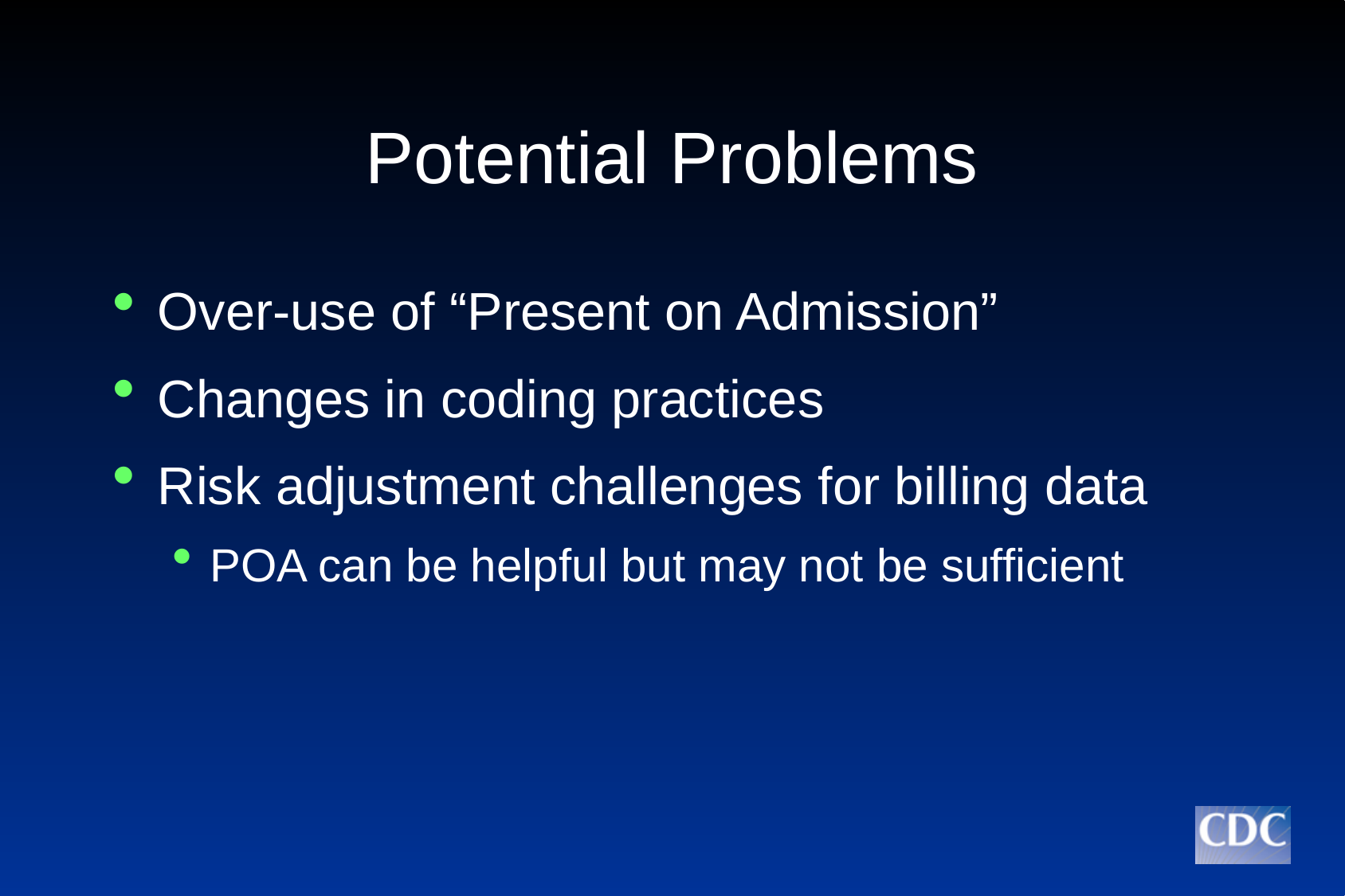

# Potential Problems
Over-use of “Present on Admission”
Changes in coding practices
Risk adjustment challenges for billing data
POA can be helpful but may not be sufficient